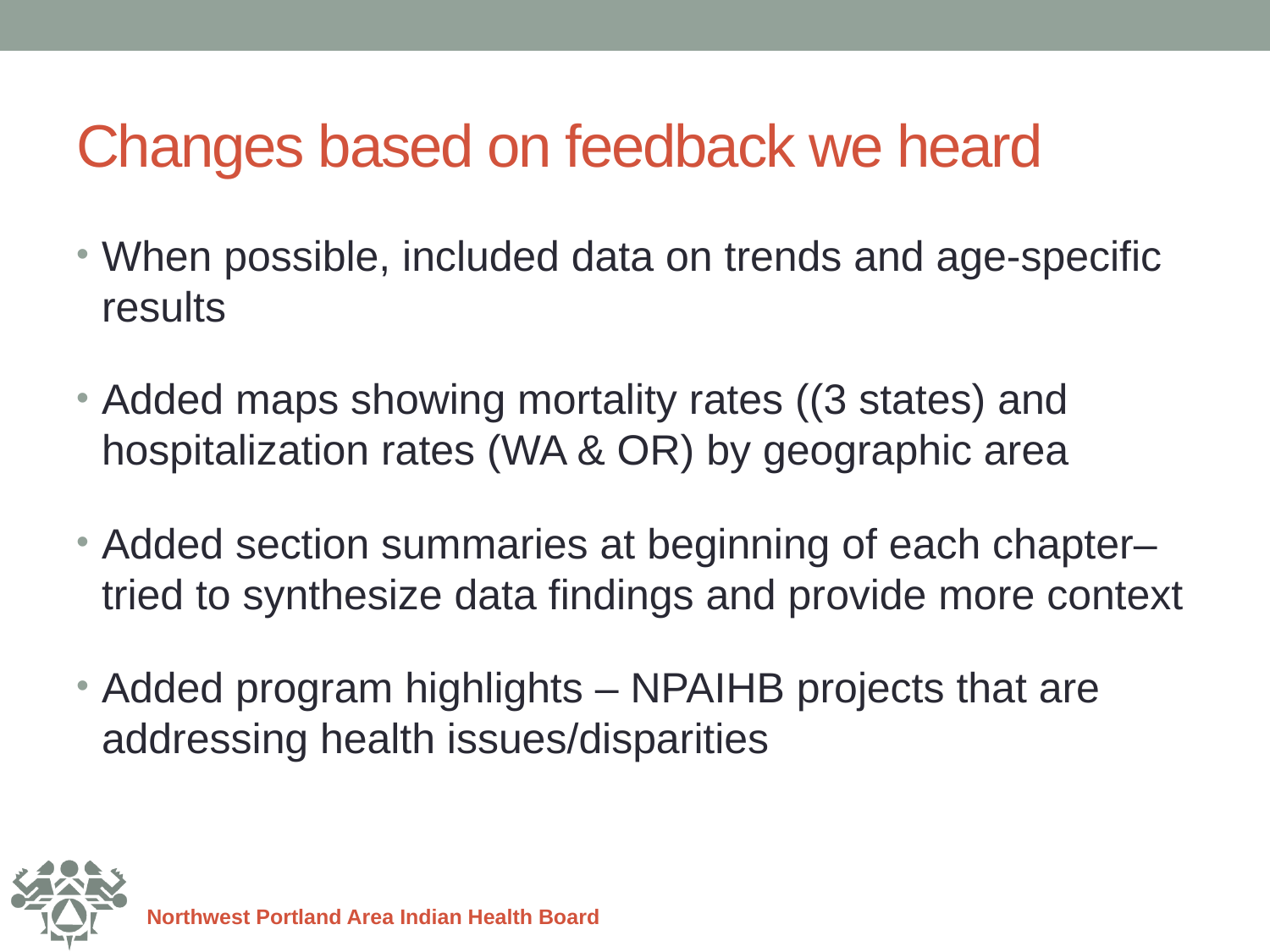

# Changes based on feedback we heard
When possible, included data on trends and age-specific results
Added maps showing mortality rates ((3 states) and hospitalization rates (WA & OR) by geographic area
Added section summaries at beginning of each chapter– tried to synthesize data findings and provide more context
Added program highlights – NPAIHB projects that are addressing health issues/disparities